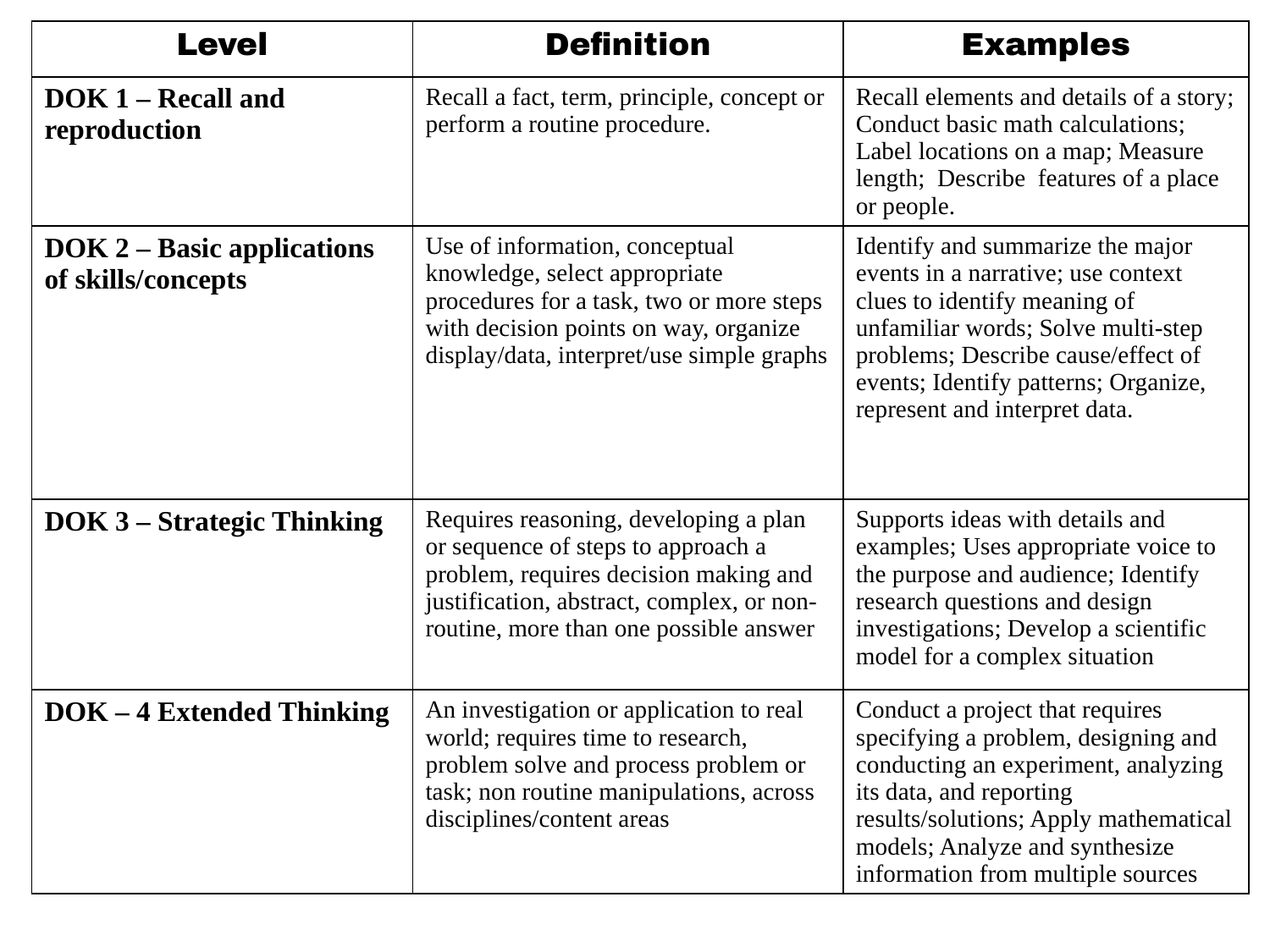

| Level | Definition | Examples |
| --- | --- | --- |
| DOK 1 – Recall and reproduction | Recall a fact, term, principle, concept or perform a routine procedure. | Recall elements and details of a story; Conduct basic math calculations; Label locations on a map; Measure length; Describe features of a place or people. |
| DOK 2 – Basic applications of skills/concepts | Use of information, conceptual knowledge, select appropriate procedures for a task, two or more steps with decision points on way, organize display/data, interpret/use simple graphs | Identify and summarize the major events in a narrative; use context clues to identify meaning of unfamiliar words; Solve multi-step problems; Describe cause/effect of events; Identify patterns; Organize, represent and interpret data. |
| DOK 3 – Strategic Thinking | Requires reasoning, developing a plan or sequence of steps to approach a problem, requires decision making and justification, abstract, complex, or non-routine, more than one possible answer | Supports ideas with details and examples; Uses appropriate voice to the purpose and audience; Identify research questions and design investigations; Develop a scientific model for a complex situation |
| DOK – 4 Extended Thinking | An investigation or application to real world; requires time to research, problem solve and process problem or task; non routine manipulations, across disciplines/content areas | Conduct a project that requires specifying a problem, designing and conducting an experiment, analyzing its data, and reporting results/solutions; Apply mathematical models; Analyze and synthesize information from multiple sources |